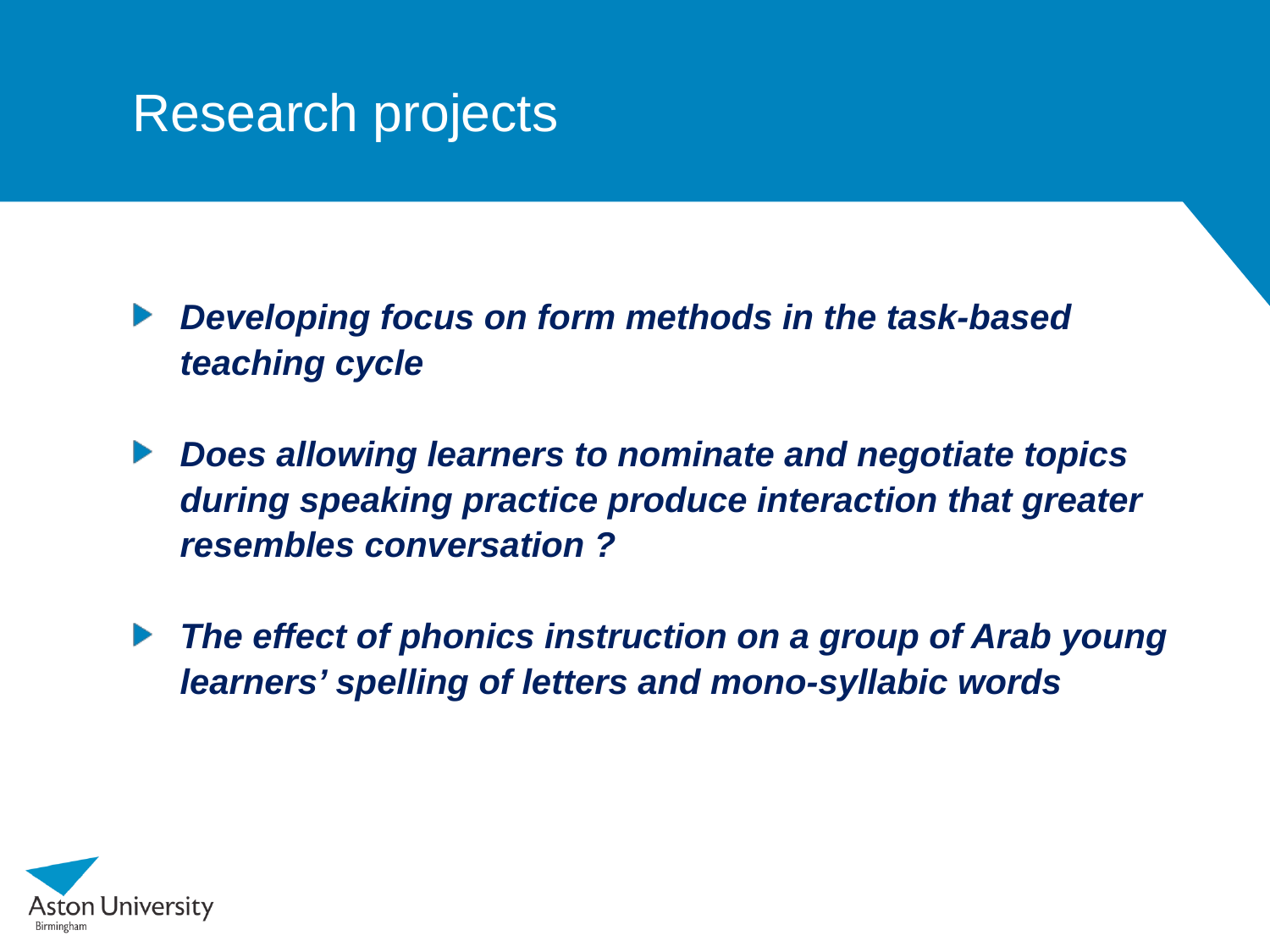

# Research projects
Developing focus on form methods in the task-based teaching cycle

Does allowing learners to nominate and negotiate topics during speaking practice produce interaction that greater resembles conversation ?

The effect of phonics instruction on a group of Arab young learners’ spelling of letters and mono-syllabic words